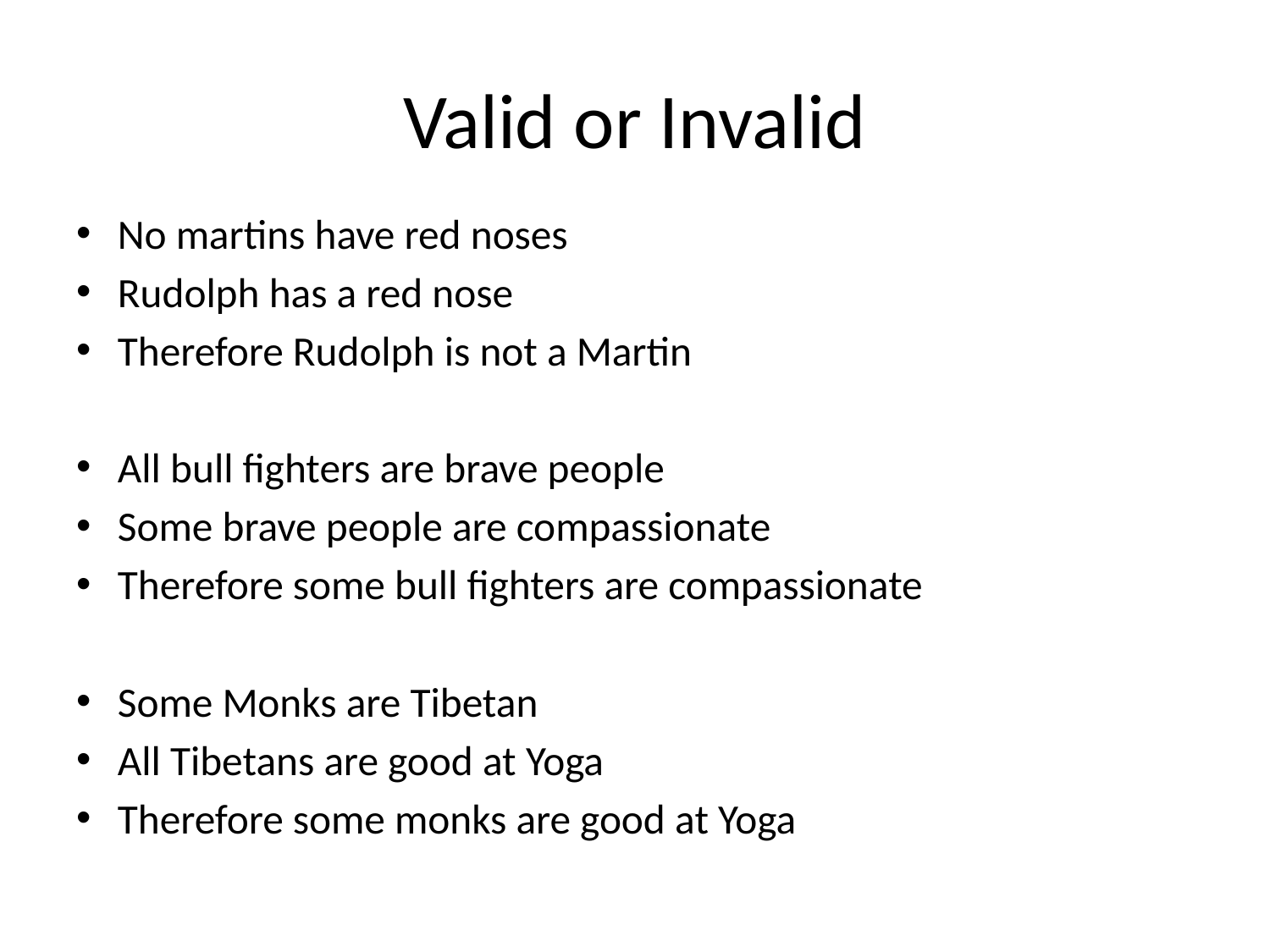

# Valid or Invalid
No martins have red noses
Rudolph has a red nose
Therefore Rudolph is not a Martin

All bull fighters are brave people
Some brave people are compassionate
Therefore some bull fighters are compassionate

Some Monks are Tibetan
All Tibetans are good at Yoga
Therefore some monks are good at Yoga